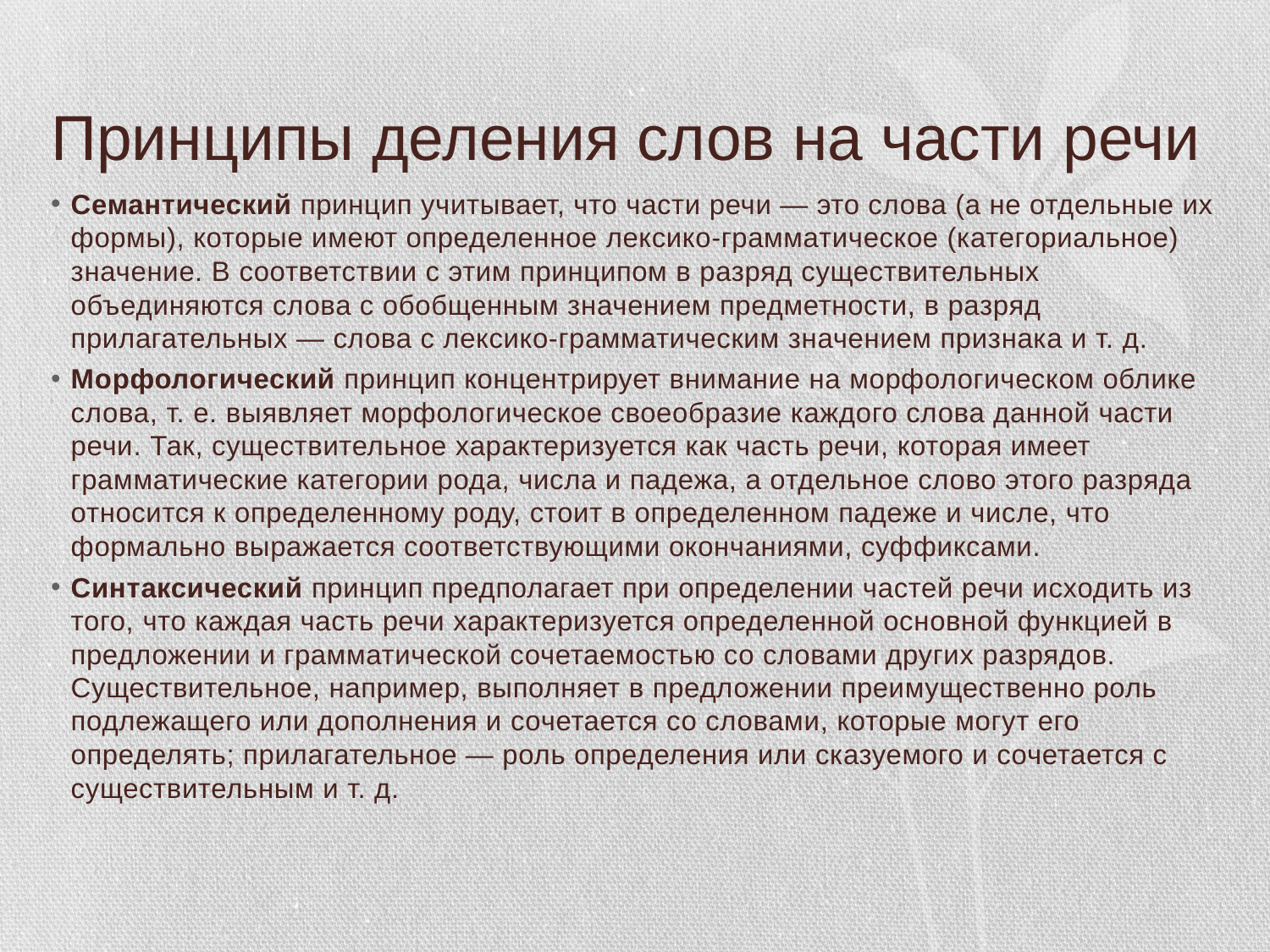

# Принципы деления слов на части речи
Семантический принцип учитывает, что части речи — это слова (а не отдельные их формы), которые имеют определенное лексико-грамматическое (категориальное) значение. В соответствии с этим принципом в разряд существительных объединяются слова с обобщенным значением предметности, в разряд прилагательных — слова с лексико-грамматическим значением признака и т. д.
Морфологический принцип концентрирует внимание на морфологическом облике слова, т. е. выявляет морфологическое своеобразие каждого слова данной части речи. Так, существительное характеризуется как часть речи, которая имеет грамматические категории рода, числа и падежа, а отдельное слово этого разряда относится к определенному роду, стоит в определенном падеже и числе, что формально выражается соответствующими окончаниями, суффиксами.
Синтаксический принцип предполагает при определении частей речи исходить из того, что каждая часть речи характеризуется определенной основной функцией в предложении и грамматической сочетаемостью со словами других разрядов. Существительное, например, выполняет в предложении преимущественно роль подлежащего или дополнения и сочетается со словами, которые могут его определять; прилагательное — роль определения или сказуемого и сочетается с существительным и т. д.